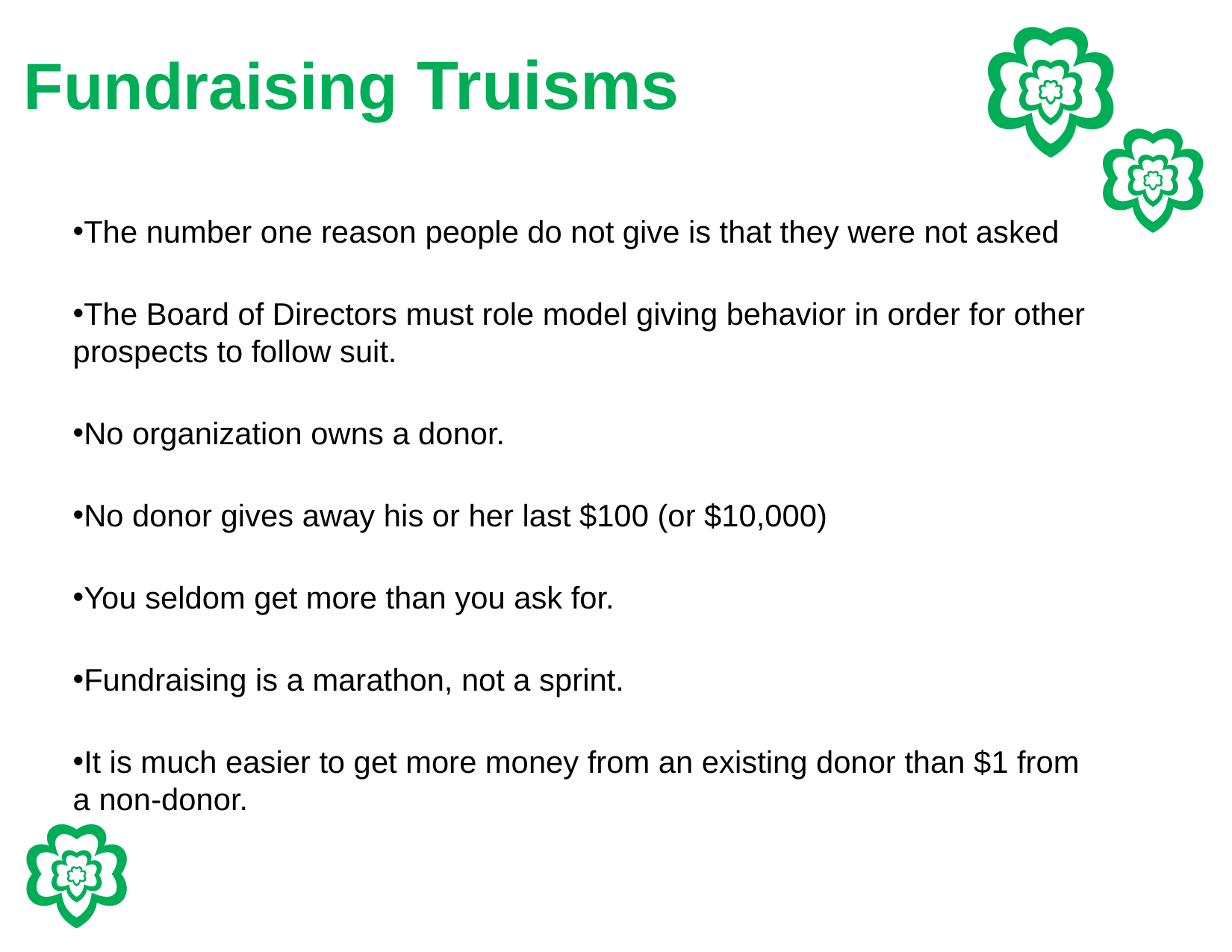

# Fundraising Truisms
The number one reason people do not give is that they were not asked

The Board of Directors must role model giving behavior in order for other prospects to follow suit.

No organization owns a donor.

No donor gives away his or her last $100 (or $10,000)

You seldom get more than you ask for.

Fundraising is a marathon, not a sprint.

It is much easier to get more money from an existing donor than $1 from a non-donor.